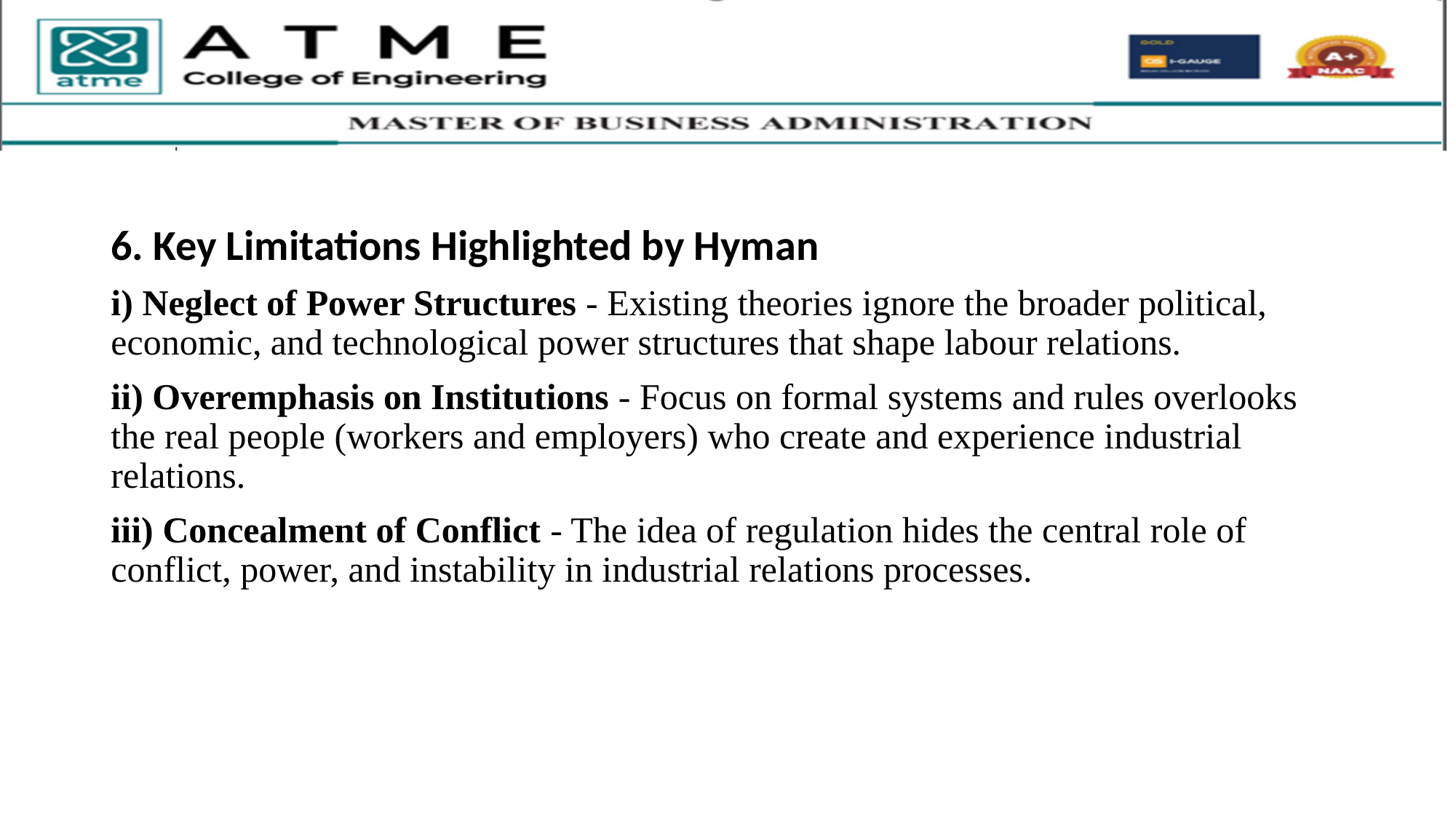

6. Key Limitations Highlighted by Hyman
i) Neglect of Power Structures - Existing theories ignore the broader political, economic, and technological power structures that shape labour relations.
ii) Overemphasis on Institutions - Focus on formal systems and rules overlooks the real people (workers and employers) who create and experience industrial relations.
iii) Concealment of Conflict - The idea of regulation hides the central role of conflict, power, and instability in industrial relations processes.